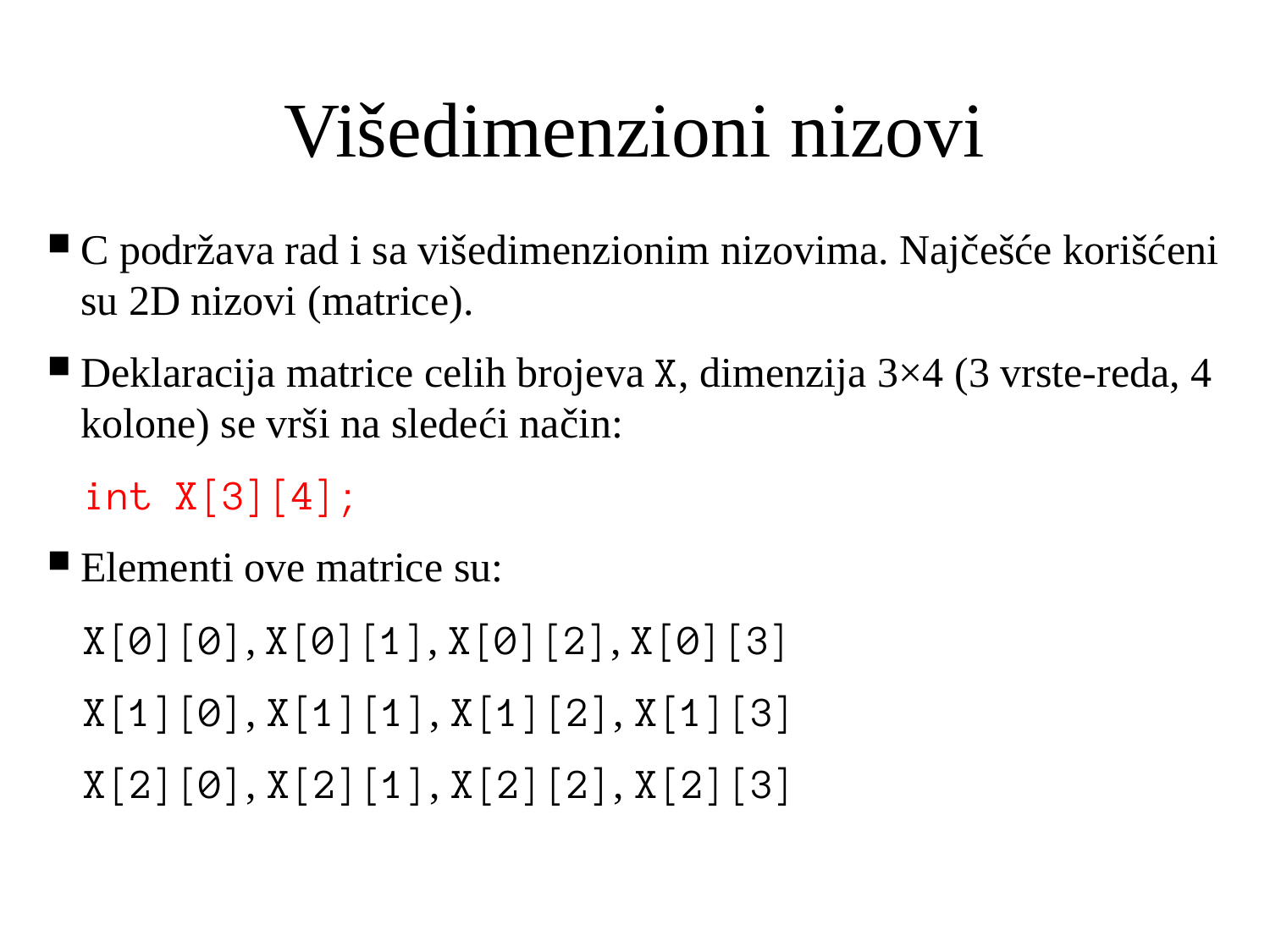

# Višedimenzioni nizovi
C podržava rad i sa višedimenzionim nizovima. Najčešće korišćeni su 2D nizovi (matrice).
Deklaracija matrice celih brojeva X, dimenzija 3×4 (3 vrste-reda, 4 kolone) se vrši na sledeći način:
int X[3][4];
Elementi ove matrice su:
X[0][0], X[0][1], X[0][2], X[0][3]
X[1][0], X[1][1], X[1][2], X[1][3]
X[2][0], X[2][1], X[2][2], X[2][3]